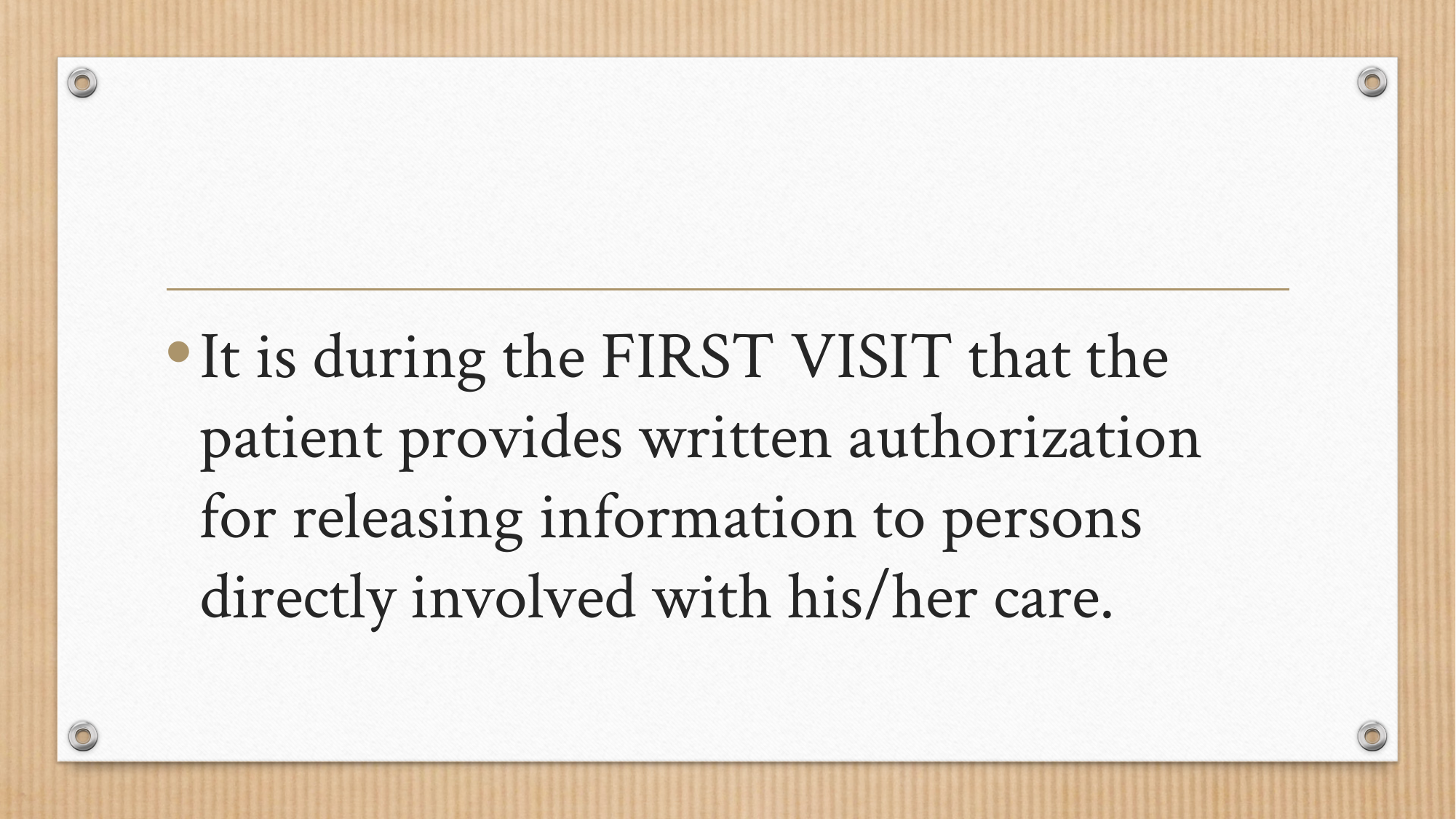

#
It is during the FIRST VISIT that the patient provides written authorization for releasing information to persons directly involved with his/her care.